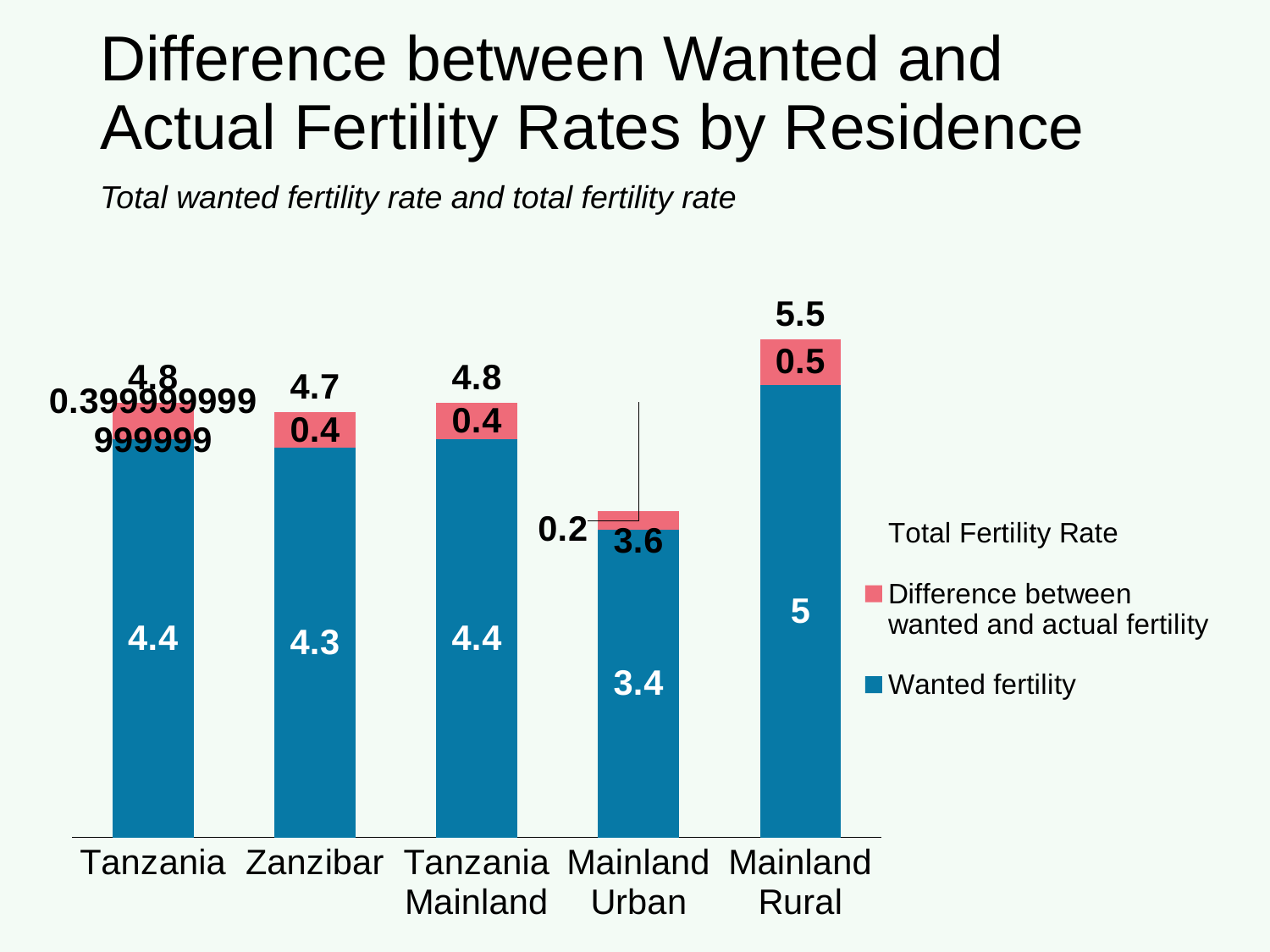

# Difference between Wanted and Actual Fertility Rates by Residence
Total wanted fertility rate and total fertility rate

### Chart

| Category | Wanted fertility | Difference between wanted and actual fertility | Total Fertility Rate |
|---|---|---|---|
| Tanzania | 4.4 | 0.39999999999999947 | 4.8 |
| Zanzibar | 4.3 | 0.4 | 4.7 |
| Tanzania Mainland | 4.4 | 0.4 | 4.8 |
| Mainland Urban | 3.4 | 0.2 | 3.6 |
| Mainland Rural | 5.0 | 0.5 | 5.5 |